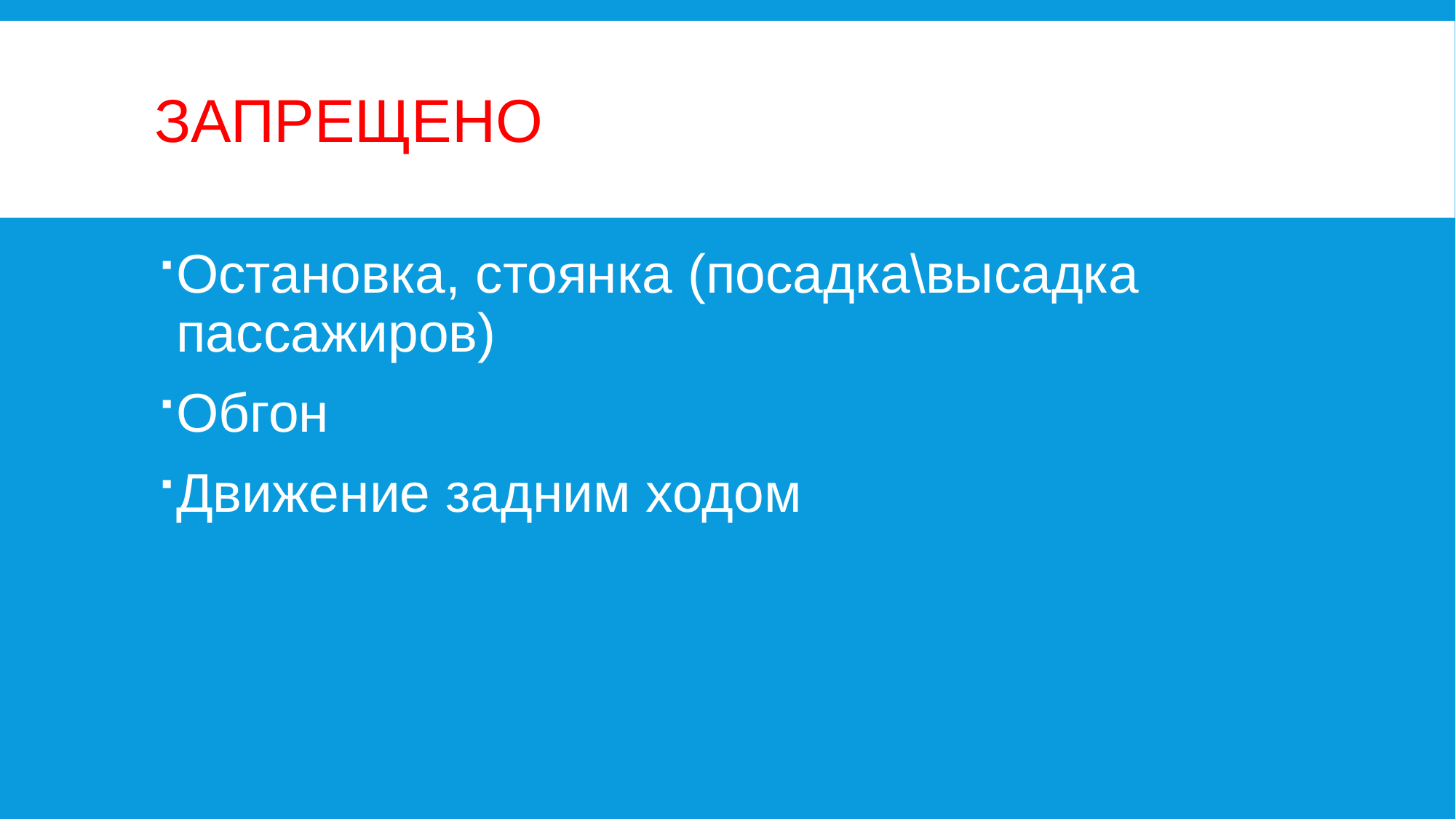

# Запрещено
Остановка, стоянка (посадка\высадка пассажиров)
Обгон
Движение задним ходом